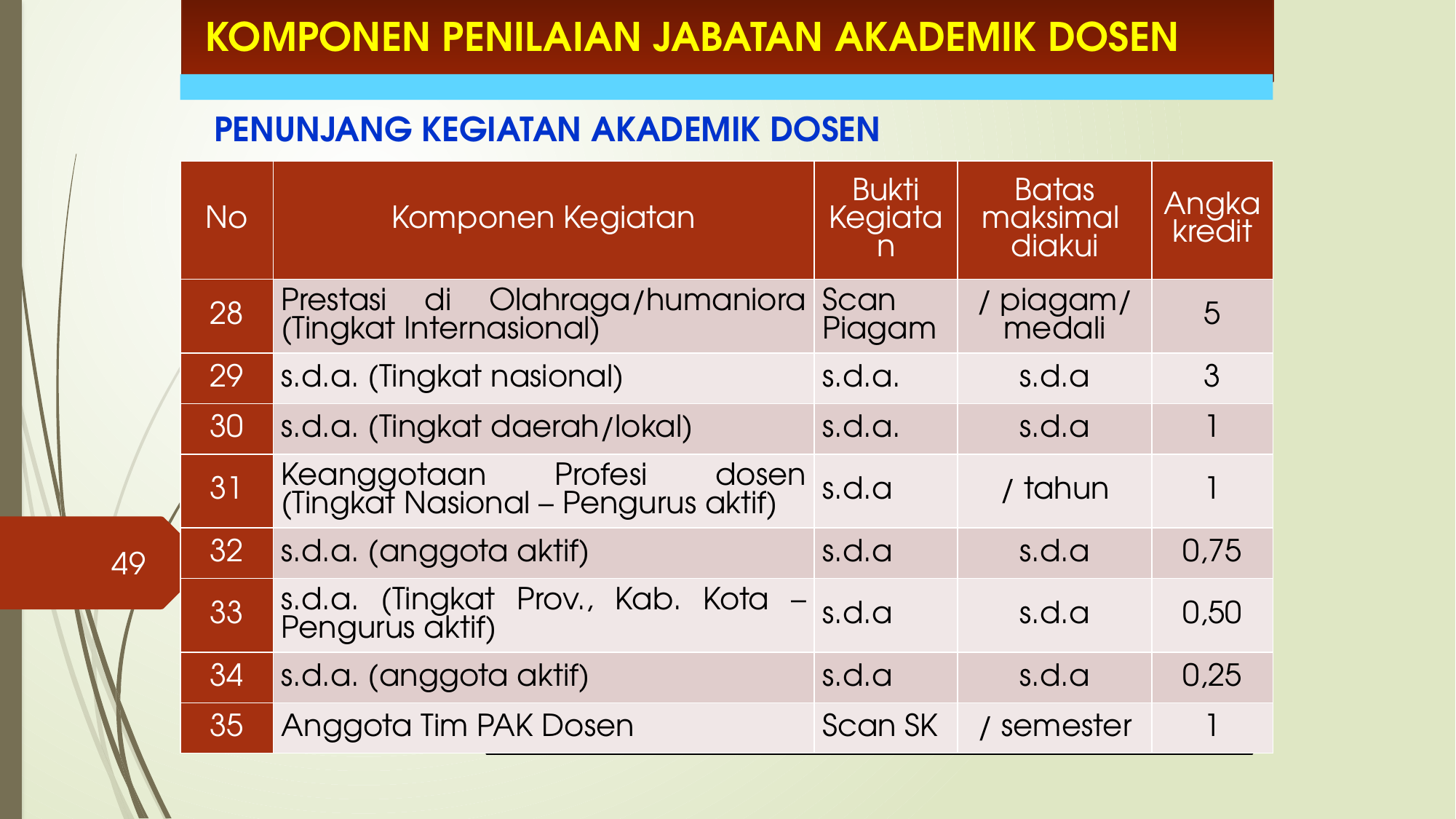

KOMPONEN PENILAIAN JABATAN AKADEMIK DOSEN

PENUNJANG KEGIATAN AKADEMIK DOSEN
| No | Komponen Kegiatan | Bukti Kegiatan | Batas maksimal diakui | Angka kredit |
| --- | --- | --- | --- | --- |
| 28 | Prestasi di Olahraga/humaniora (Tingkat Internasional) | Scan Piagam | / piagam/ medali | 5 |
| 29 | s.d.a. (Tingkat nasional) | s.d.a. | s.d.a | 3 |
| 30 | s.d.a. (Tingkat daerah/lokal) | s.d.a. | s.d.a | 1 |
| 31 | Keanggotaan Profesi dosen (Tingkat Nasional – Pengurus aktif) | s.d.a | / tahun | 1 |
| 32 | s.d.a. (anggota aktif) | s.d.a | s.d.a | 0,75 |
| 33 | s.d.a. (Tingkat Prov., Kab. Kota – Pengurus aktif) | s.d.a | s.d.a | 0,50 |
| 34 | s.d.a. (anggota aktif) | s.d.a | s.d.a | 0,25 |
| 35 | Anggota Tim PAK Dosen | Scan SK | / semester | 1 |
49